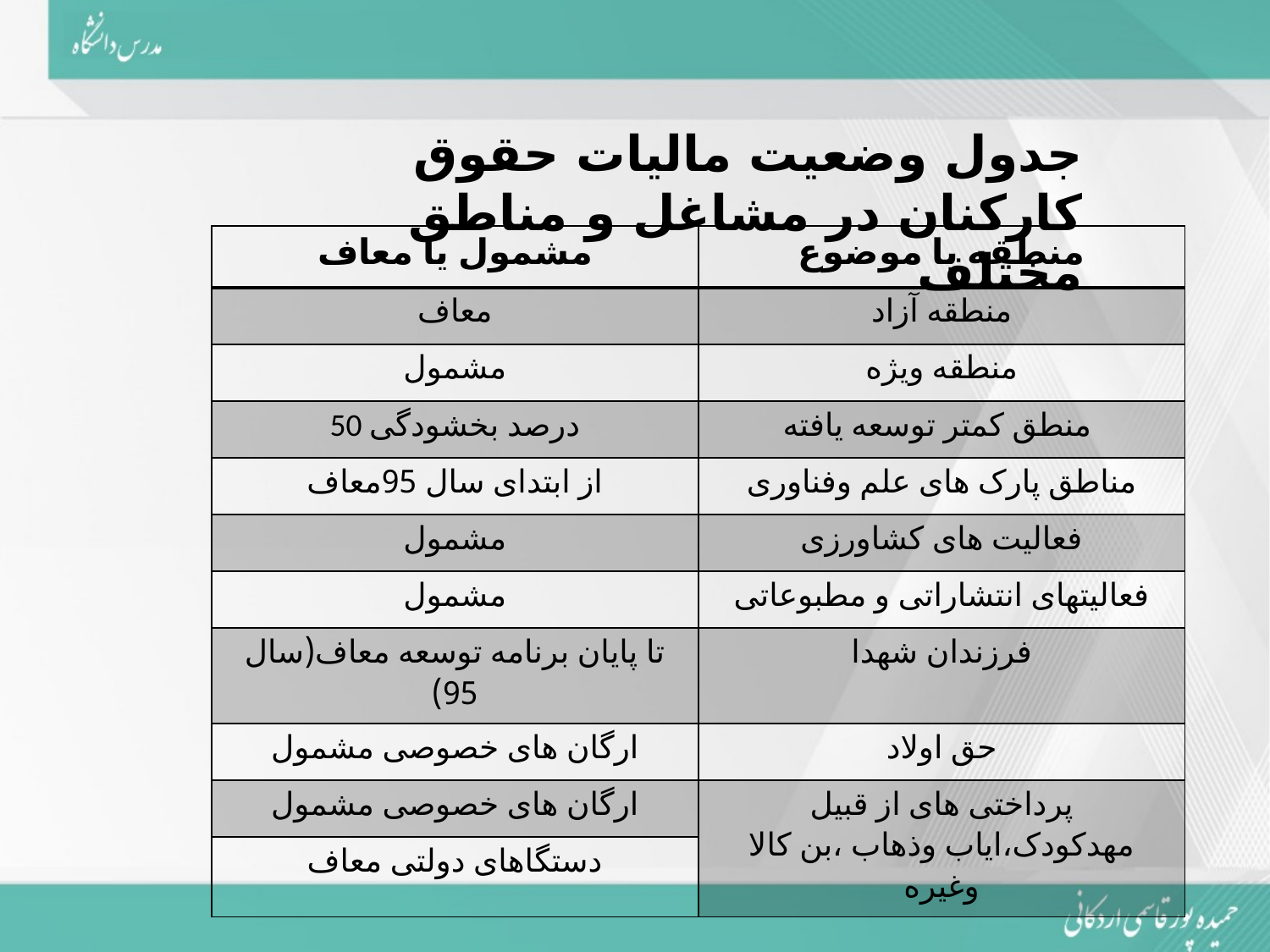

جدول وضعیت مالیات حقوق کارکنان در مشاغل و مناطق مختلف
| مشمول یا معاف | منطقه یا موضوع |
| --- | --- |
| معاف | منطقه آزاد |
| مشمول | منطقه ویژه |
| 50 درصد بخشودگی | منطق کمتر توسعه یافته |
| از ابتدای سال 95معاف | مناطق پارک های علم وفناوری |
| مشمول | فعالیت های کشاورزی |
| مشمول | فعالیتهای انتشاراتی و مطبوعاتی |
| تا پایان برنامه توسعه معاف(سال 95) | فرزندان شهدا |
| ارگان های خصوصی مشمول | حق اولاد |
| ارگان های خصوصی مشمول | پرداختی های از قبیل مهدکودک،ایاب وذهاب ،بن کالا وغیره |
| دستگاهای دولتی معاف |  |